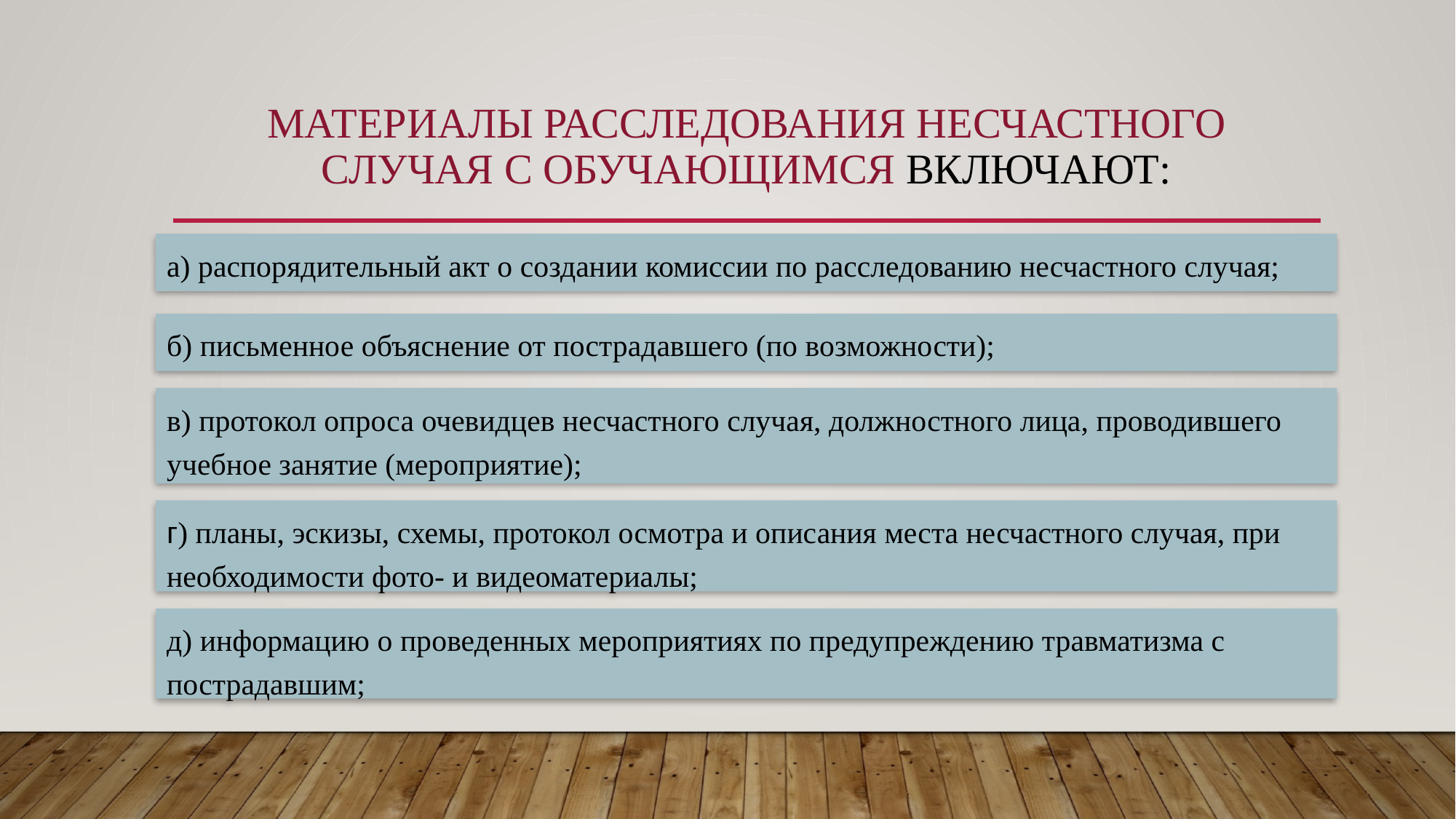

# Материалы расследования несчастного случая с обучающимся включают:
а) распорядительный акт о создании комиссии по расследованию несчастного случая;
б) письменное объяснение от пострадавшего (по возможности);
в) протокол опроса очевидцев несчастного случая, должностного лица, проводившего учебное занятие (мероприятие);
г) планы, эскизы, схемы, протокол осмотра и описания места несчастного случая, при необходимости фото- и видеоматериалы;
д) информацию о проведенных мероприятиях по предупреждению травматизма с пострадавшим;